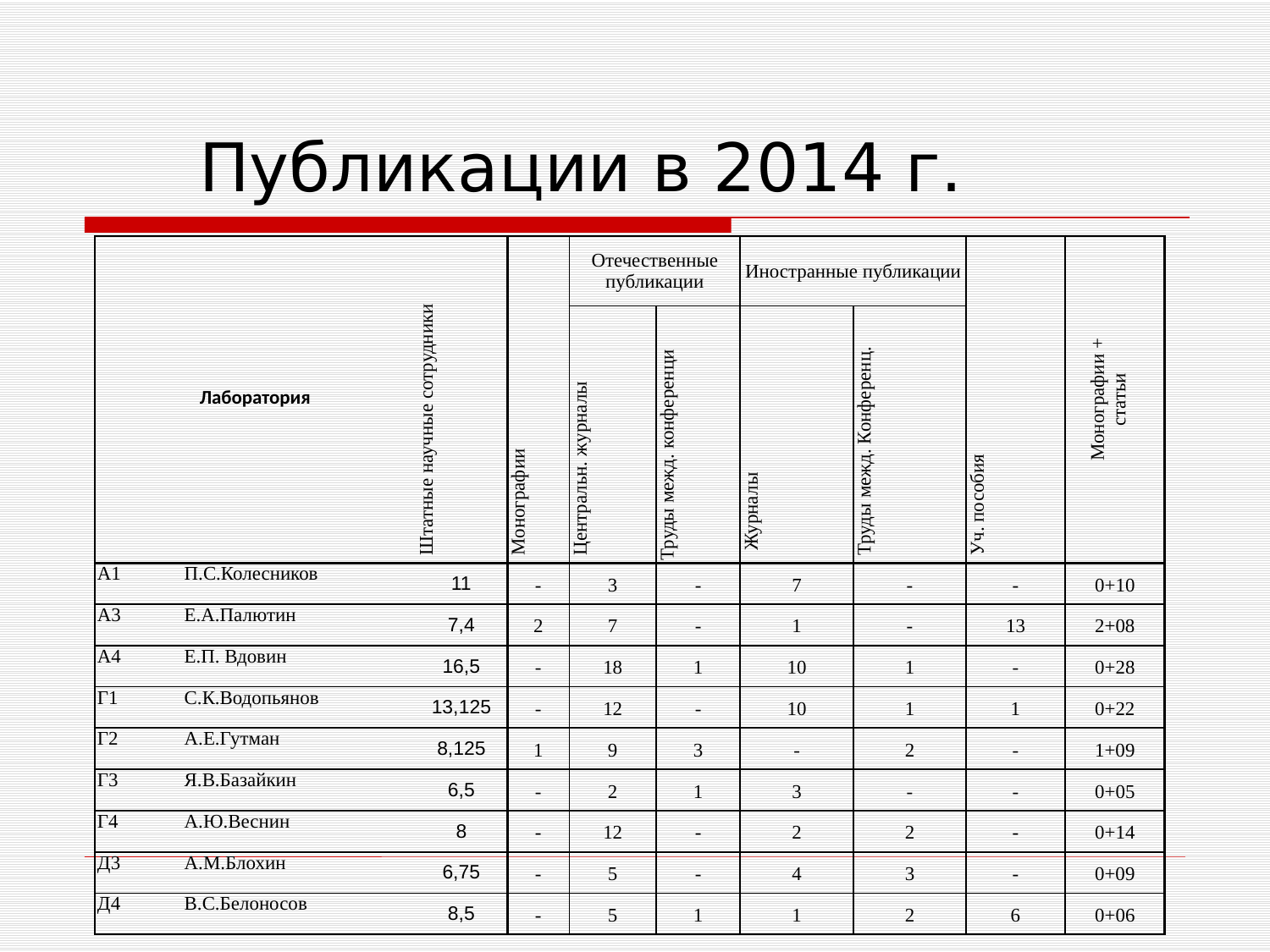

# Публикации в 2014 г.
| Лаборатория |  | Штатные научные сотрудники | Монографии | Отечественные публикации |  | Иностранные публикации |  | Уч. пособия | Монографии + статьи |
| --- | --- | --- | --- | --- | --- | --- | --- | --- | --- |
|  |  |  |  | Центральн. журналы | Труды межд. конференци | Журналы | Труды межд. Конференц. |  |  |
| А1 | П.С.Колесников | 11 | - | 3 | - | 7 | - | - | 0+10 |
| А3 | Е.А.Палютин | 7,4 | 2 | 7 | - | 1 | - | 13 | 2+08 |
| А4 | Е.П. Вдовин | 16,5 | - | 18 | 1 | 10 | 1 | - | 0+28 |
| Г1 | С.К.Водопьянов | 13,125 | - | 12 | - | 10 | 1 | 1 | 0+22 |
| Г2 | А.Е.Гутман | 8,125 | 1 | 9 | 3 | - | 2 | - | 1+09 |
| Г3 | Я.В.Базайкин | 6,5 | - | 2 | 1 | 3 | - | - | 0+05 |
| Г4 | А.Ю.Веснин | 8 | - | 12 | - | 2 | 2 | - | 0+14 |
| Д3 | А.М.Блохин | 6,75 | - | 5 | - | 4 | 3 | - | 0+09 |
| Д4 | В.С.Белоносов | 8,5 | - | 5 | 1 | 1 | 2 | 6 | 0+06 |